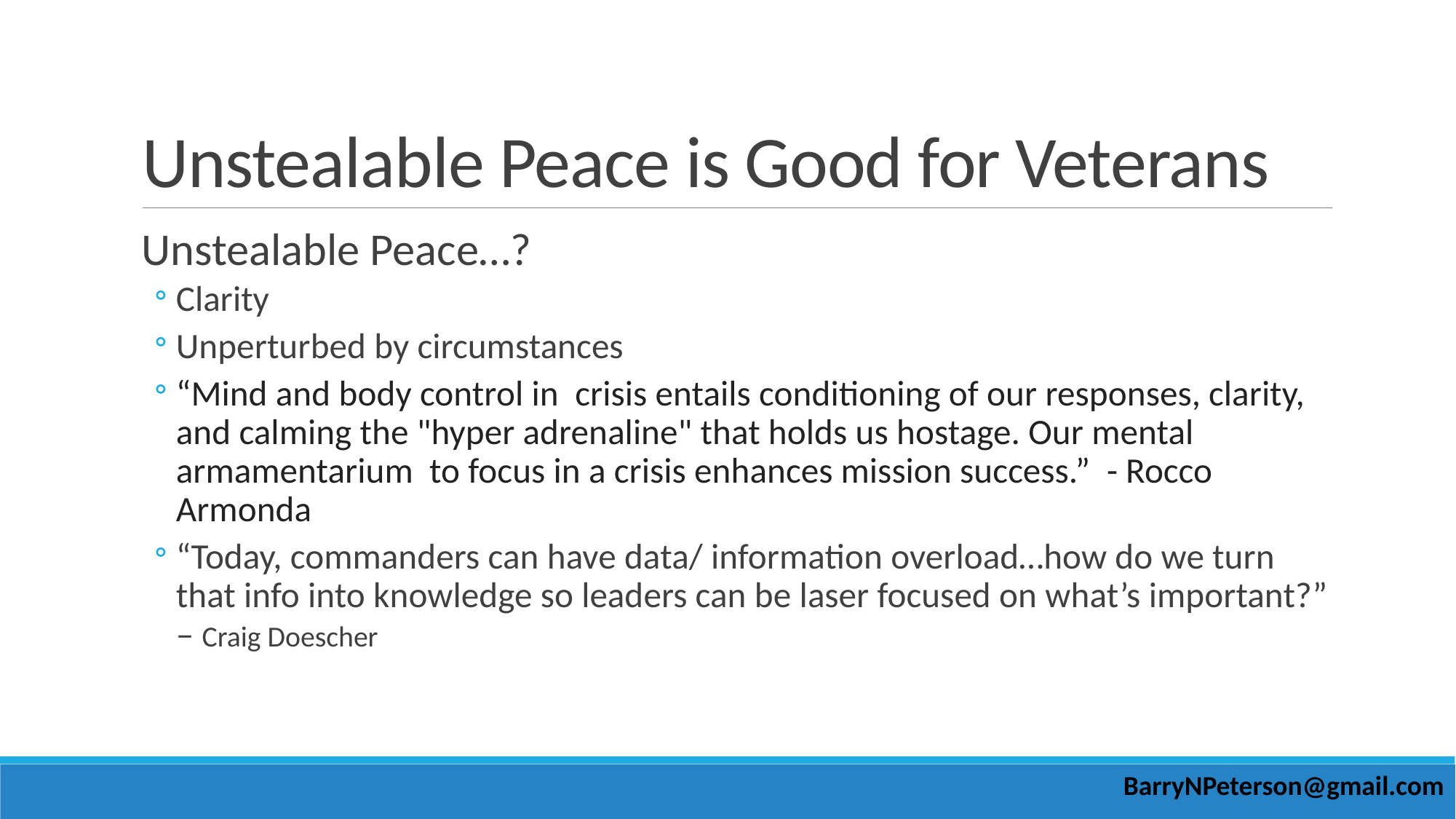

# Unstealable Peace is Good for Veterans
Unstealable Peace…?
Clarity
Unperturbed by circumstances
“Mind and body control in  crisis entails conditioning of our responses, clarity, and calming the "hyper adrenaline" that holds us hostage. Our mental armamentarium  to focus in a crisis enhances mission success.”  - Rocco Armonda
“Today, commanders can have data/ information overload…how do we turn that info into knowledge so leaders can be laser focused on what’s important?” – Craig Doescher

BarryNPeterson@gmail.com